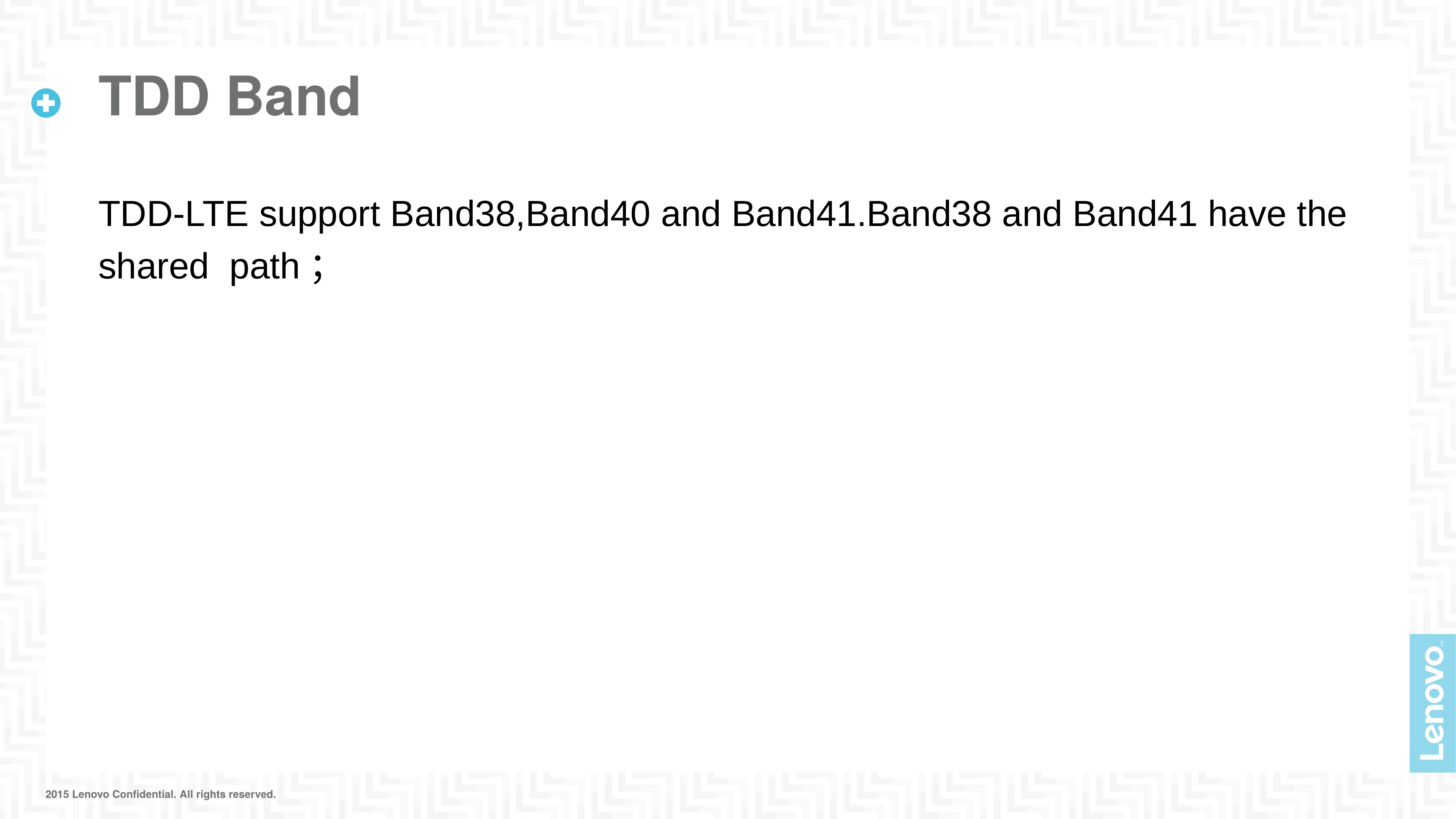

# TDD Band
TDD-LTE support Band38,Band40 and Band41.Band38 and Band41 have the shared  path；